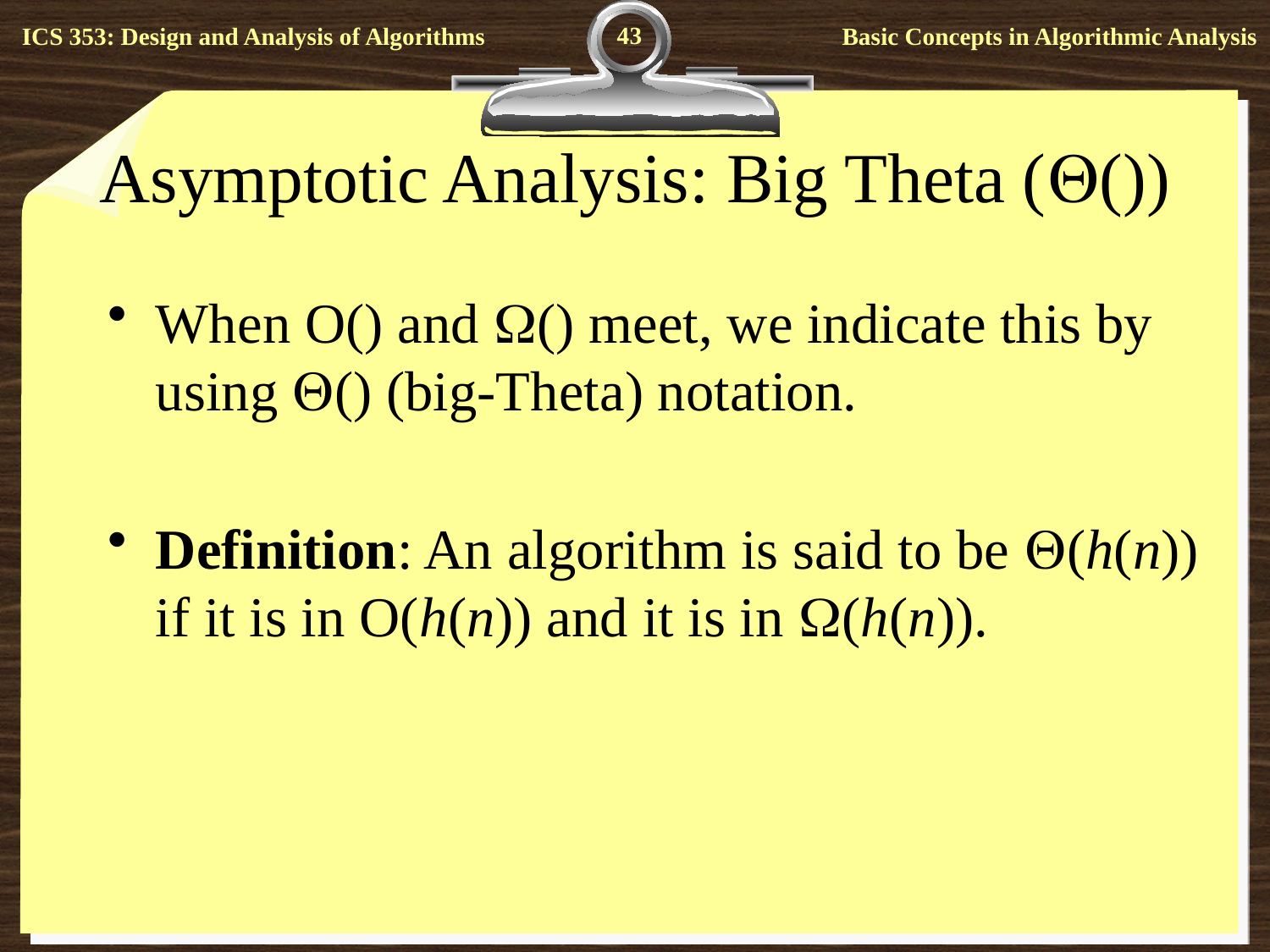

43
# Asymptotic Analysis: Big Theta (Θ())
When O() and Ω() meet, we indicate this by using Θ() (big-Theta) notation.

Definition: An algorithm is said to be Θ(h(n)) if it is in O(h(n)) and it is in Ω(h(n)).